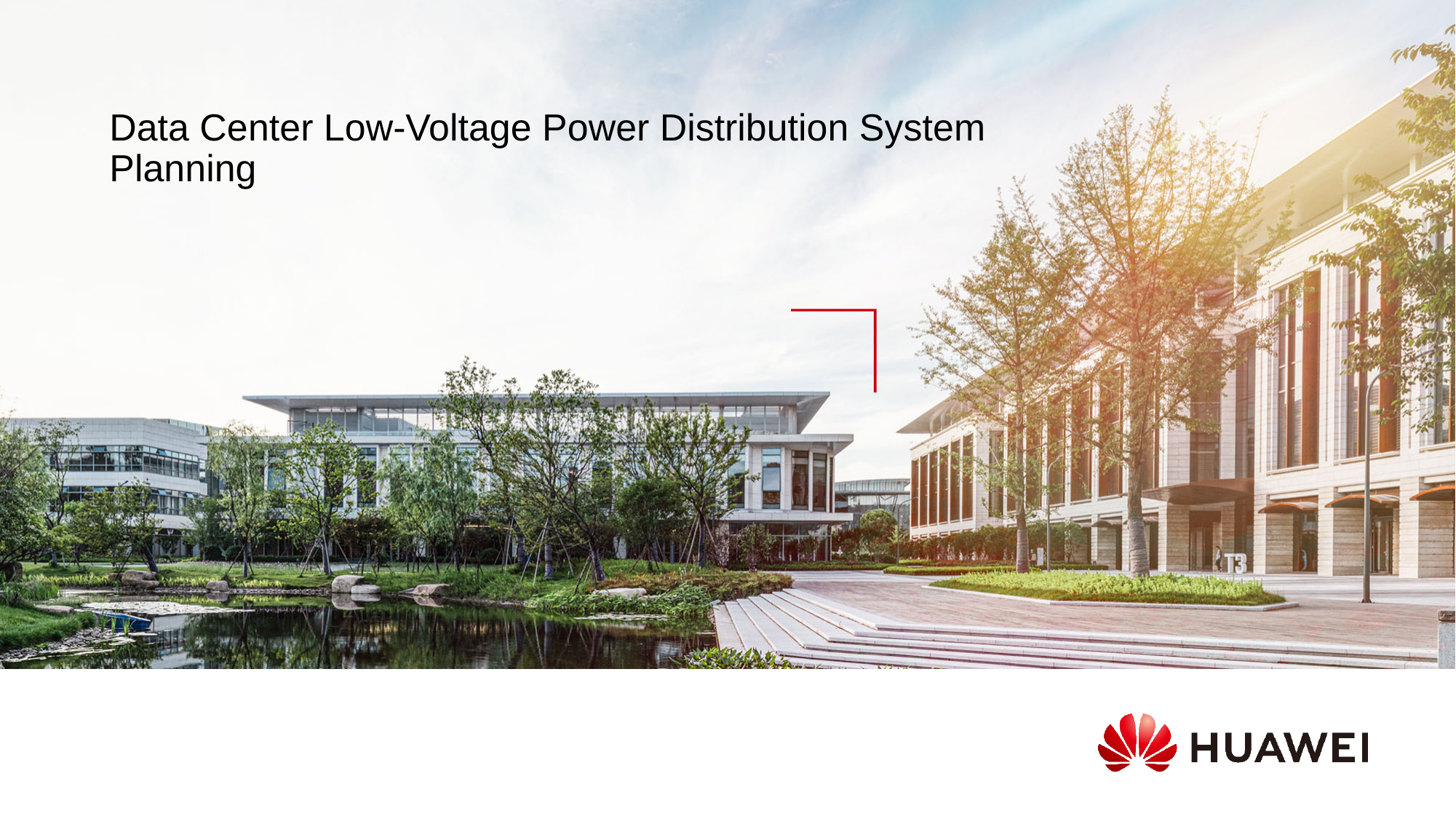

# Data Center Low-Voltage Power Distribution System Planning